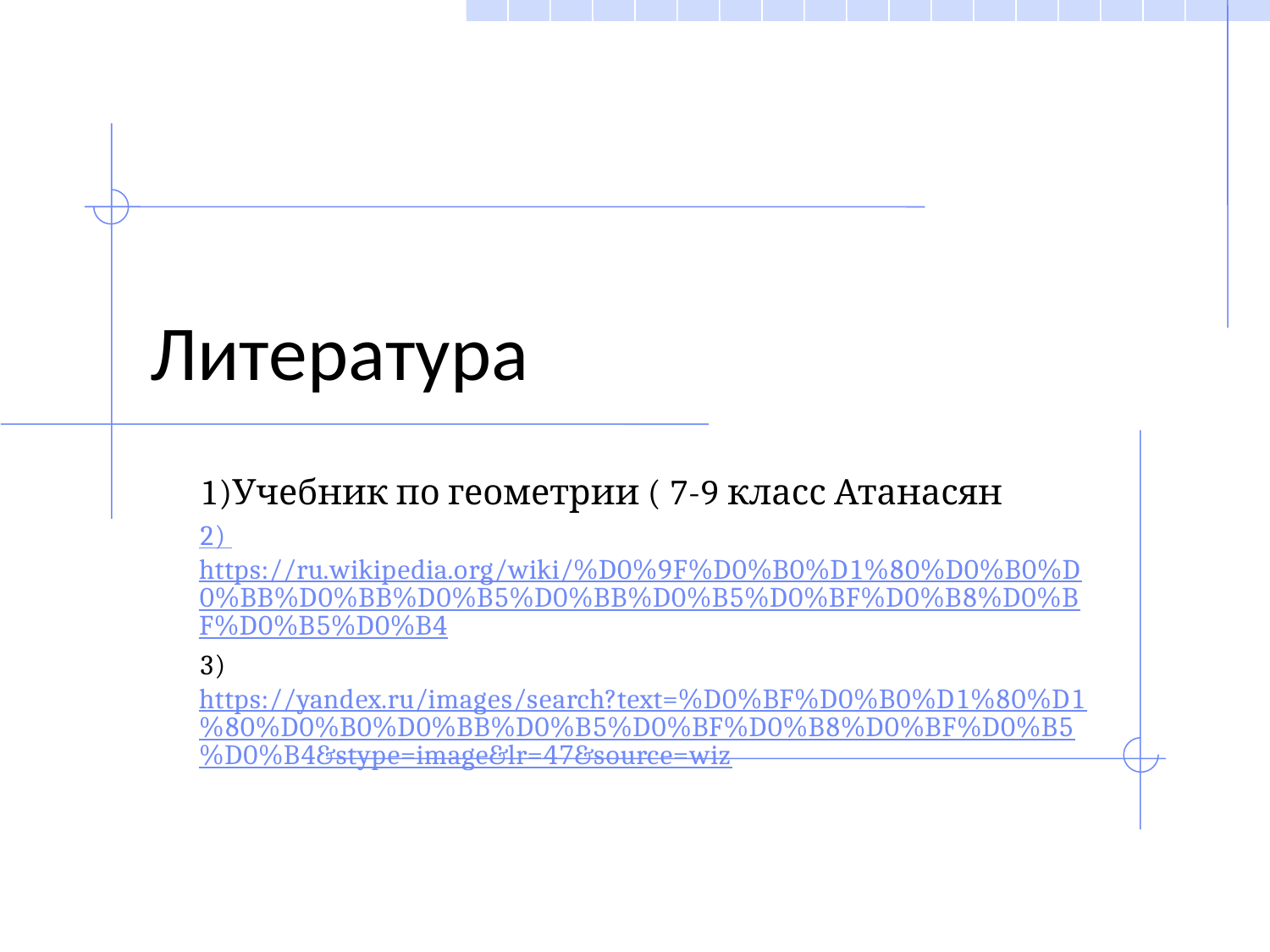

# Литература
1)Учебник по геометрии ( 7-9 класс Атанасян
2) https://ru.wikipedia.org/wiki/%D0%9F%D0%B0%D1%80%D0%B0%D0%BB%D0%BB%D0%B5%D0%BB%D0%B5%D0%BF%D0%B8%D0%BF%D0%B5%D0%B4
3) https://yandex.ru/images/search?text=%D0%BF%D0%B0%D1%80%D1%80%D0%B0%D0%BB%D0%B5%D0%BF%D0%B8%D0%BF%D0%B5%D0%B4&stype=image&lr=47&source=wiz